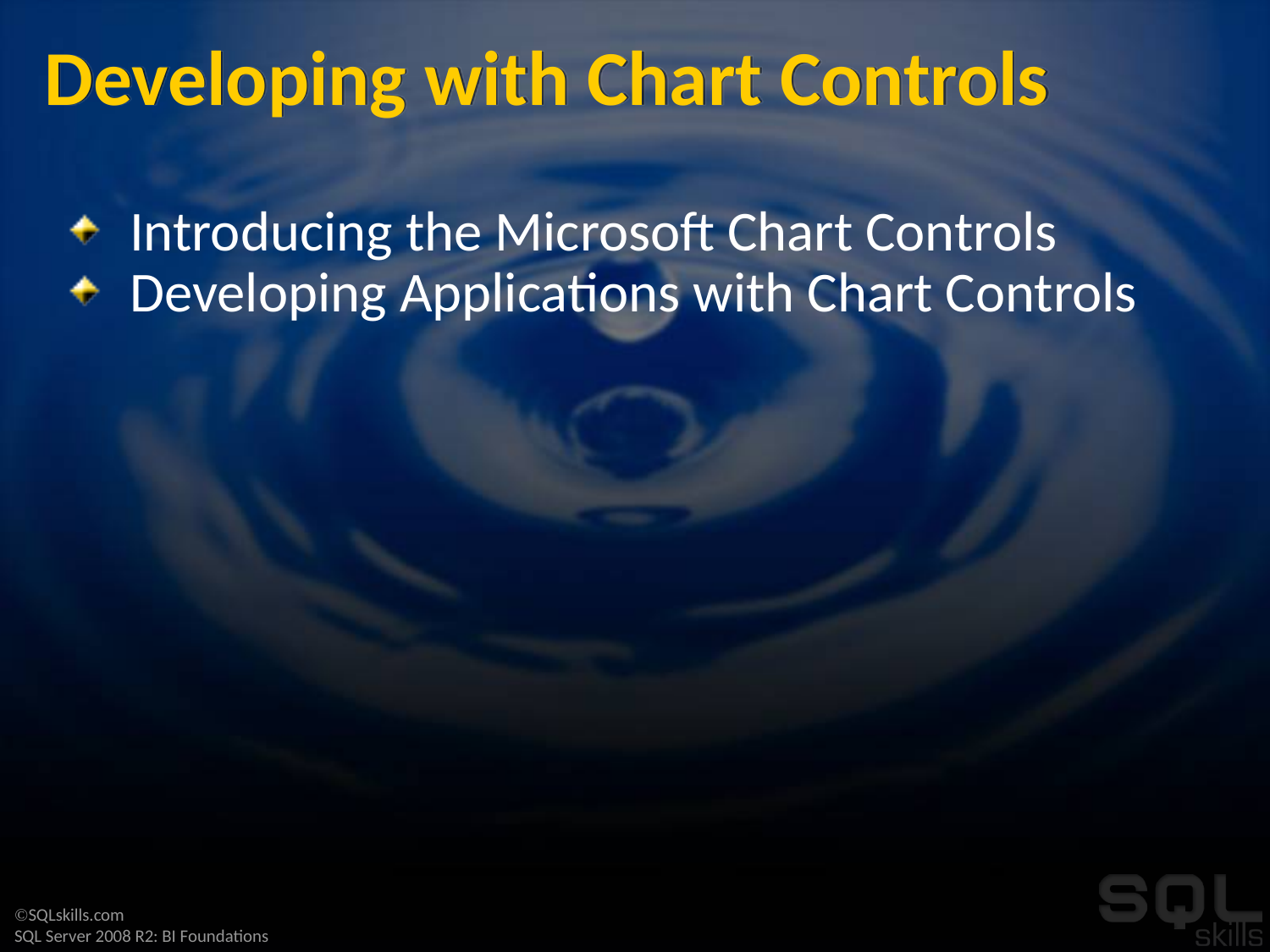

# Developing with Chart Controls
Introducing the Microsoft Chart Controls
Developing Applications with Chart Controls